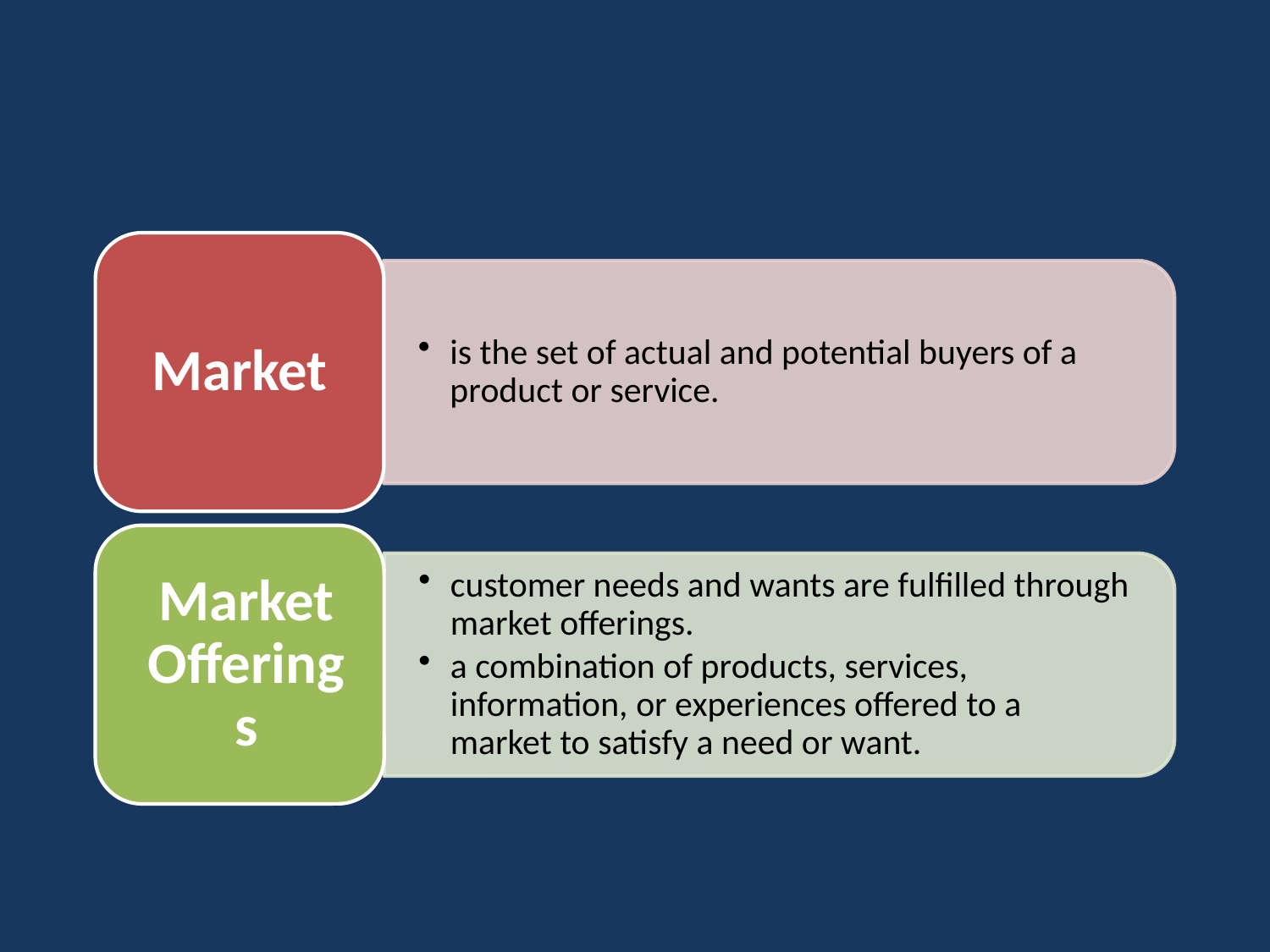

is the set of actual and potential buyers of a product or service.
Market
customer needs and wants are fulfilled through market offerings.
a combination of products, services, information, or experiences offered to a market to satisfy a need or want.
Market Offerings